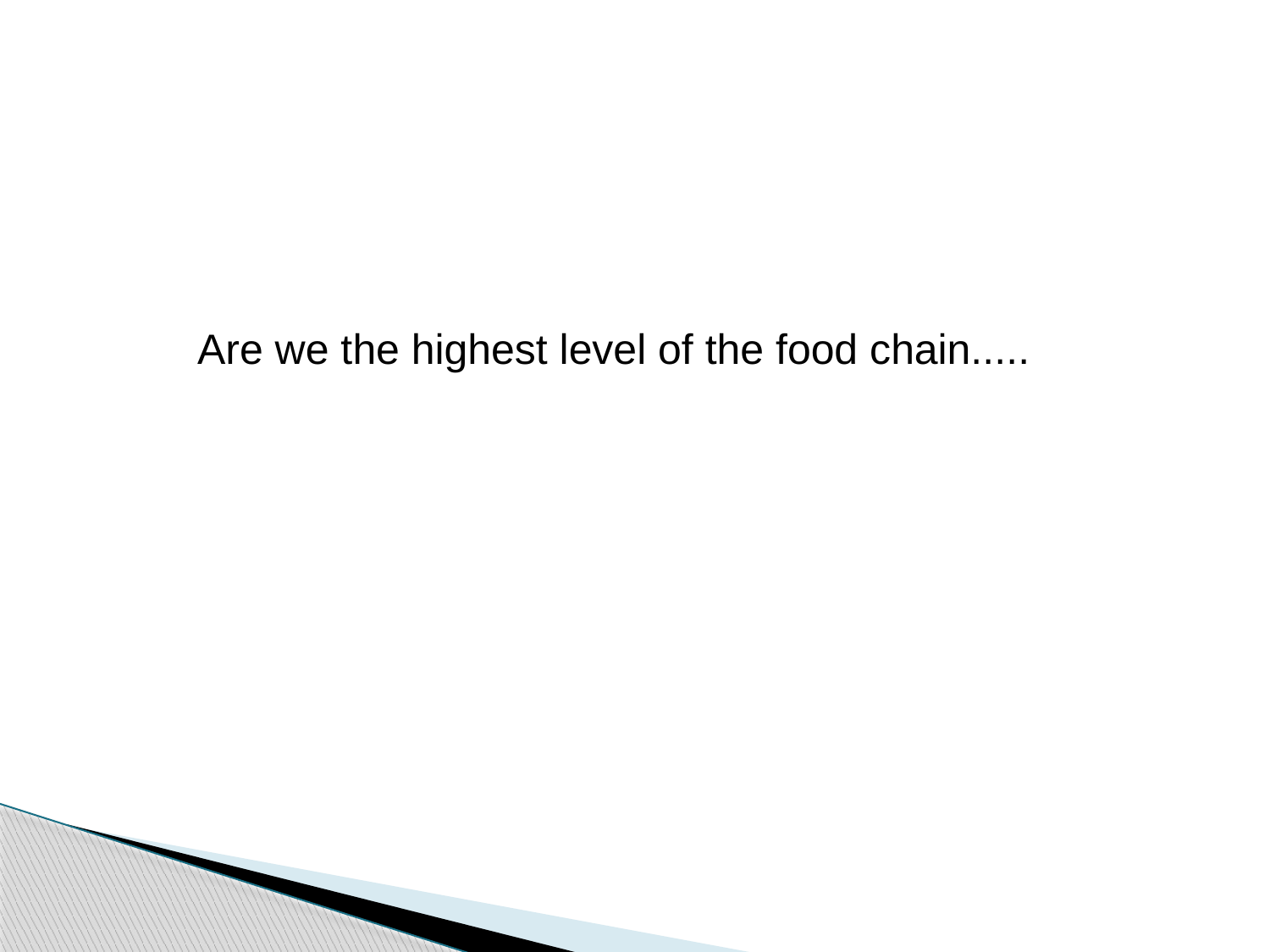

Are we the highest level of the food chain.....